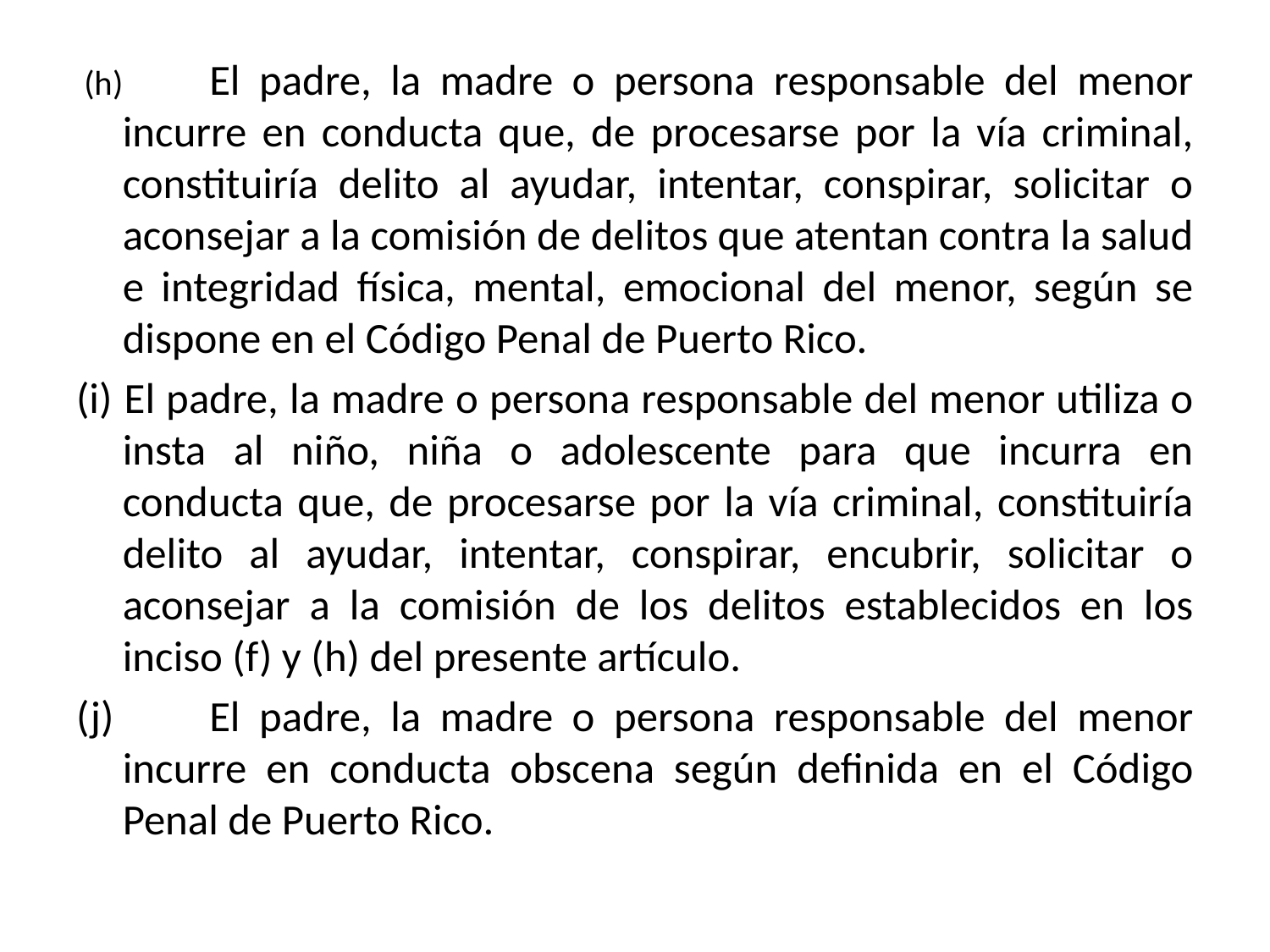

(h) 	El padre, la madre o persona responsable del menor incurre en conducta que, de procesarse por la vía criminal, constituiría delito al ayudar, intentar, conspirar, solicitar o aconsejar a la comisión de delitos que atentan contra la salud e integridad física, mental, emocional del menor, según se dispone en el Código Penal de Puerto Rico.
(i) 	El padre, la madre o persona responsable del menor utiliza o insta al niño, niña o adolescente para que incurra en conducta que, de procesarse por la vía criminal, constituiría delito al ayudar, intentar, conspirar, encubrir, solicitar o aconsejar a la comisión de los delitos establecidos en los inciso (f) y (h) del presente artículo.
(j) 	El padre, la madre o persona responsable del menor incurre en conducta obscena según definida en el Código Penal de Puerto Rico.